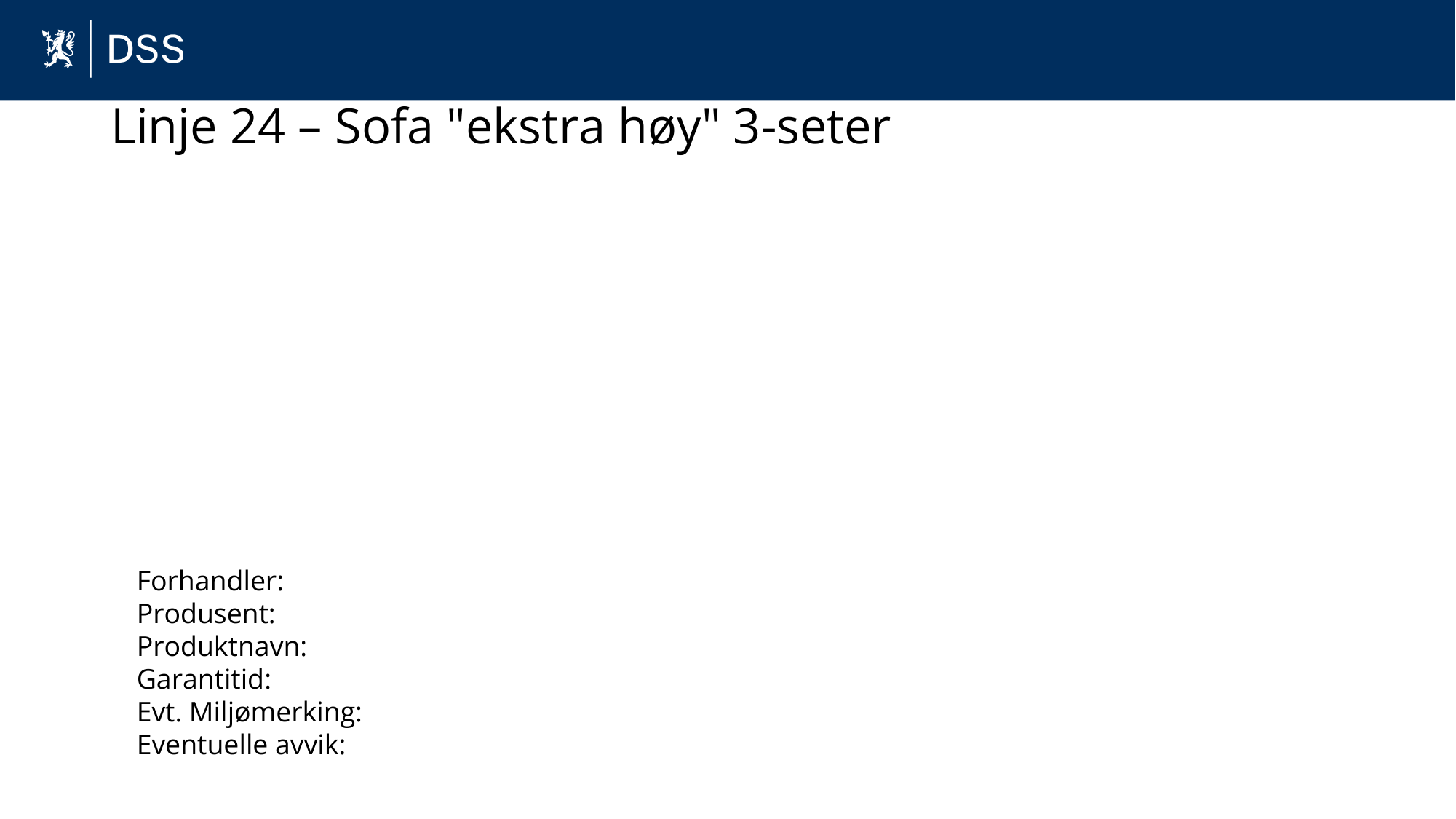

# Linje 24 – Sofa "ekstra høy" 3-seter
Forhandler:
Produsent:
Produktnavn:
Garantitid:
Evt. Miljømerking:
Eventuelle avvik: